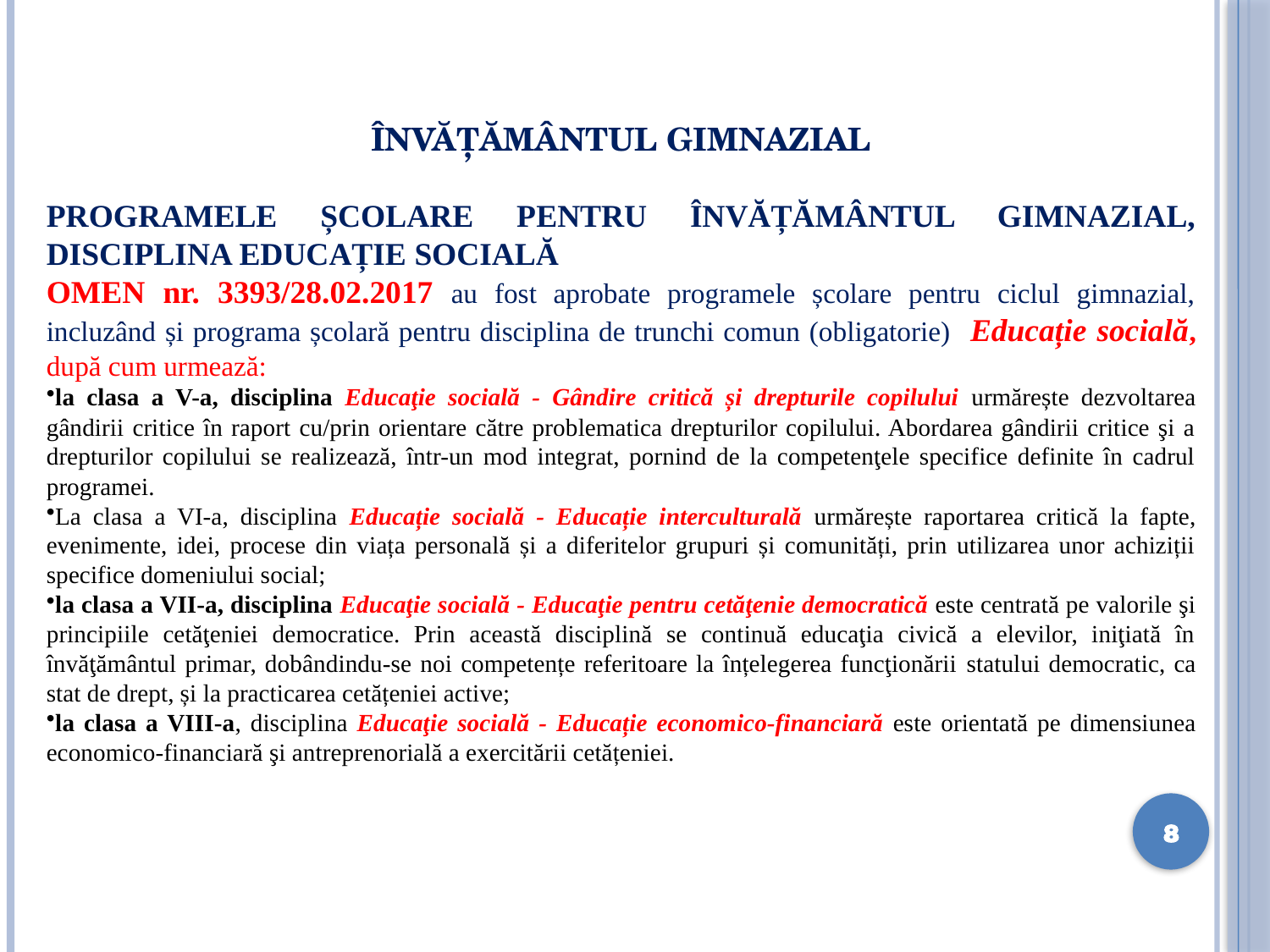

ÎNVĂȚĂMÂNTUL GIMNAZIAL

PROGRAMELE ȘCOLARE PENTRU ÎNVĂȚĂMÂNTUL GIMNAZIAL, DISCIPLINA EDUCAȚIE SOCIALĂ
OMEN nr. 3393/28.02.2017 au fost aprobate programele școlare pentru ciclul gimnazial, incluzând și programa școlară pentru disciplina de trunchi comun (obligatorie)  Educație socială, după cum urmează:
la clasa a V-a, disciplina Educaţie socială - Gândire critică și drepturile copilului urmărește dezvoltarea gândirii critice în raport cu/prin orientare către problematica drepturilor copilului. Abordarea gândirii critice şi a drepturilor copilului se realizează, într-un mod integrat, pornind de la competenţele specifice definite în cadrul programei.
La clasa a VI-a, disciplina Educație socială - Educație interculturală urmărește raportarea critică la fapte, evenimente, idei, procese din viața personală și a diferitelor grupuri și comunități, prin utilizarea unor achiziții specifice domeniului social;
la clasa a VII-a, disciplina Educaţie socială - Educaţie pentru cetăţenie democratică este centrată pe valorile şi principiile cetăţeniei democratice. Prin această disciplină se continuă educaţia civică a elevilor, iniţiată în învăţământul primar, dobândindu-se noi competențe referitoare la înțelegerea funcţionării statului democratic, ca stat de drept, și la practicarea cetățeniei active;
la clasa a VIII-a, disciplina Educaţie socială - Educație economico-financiară este orientată pe dimensiunea economico-financiară şi antreprenorială a exercitării cetățeniei.
8